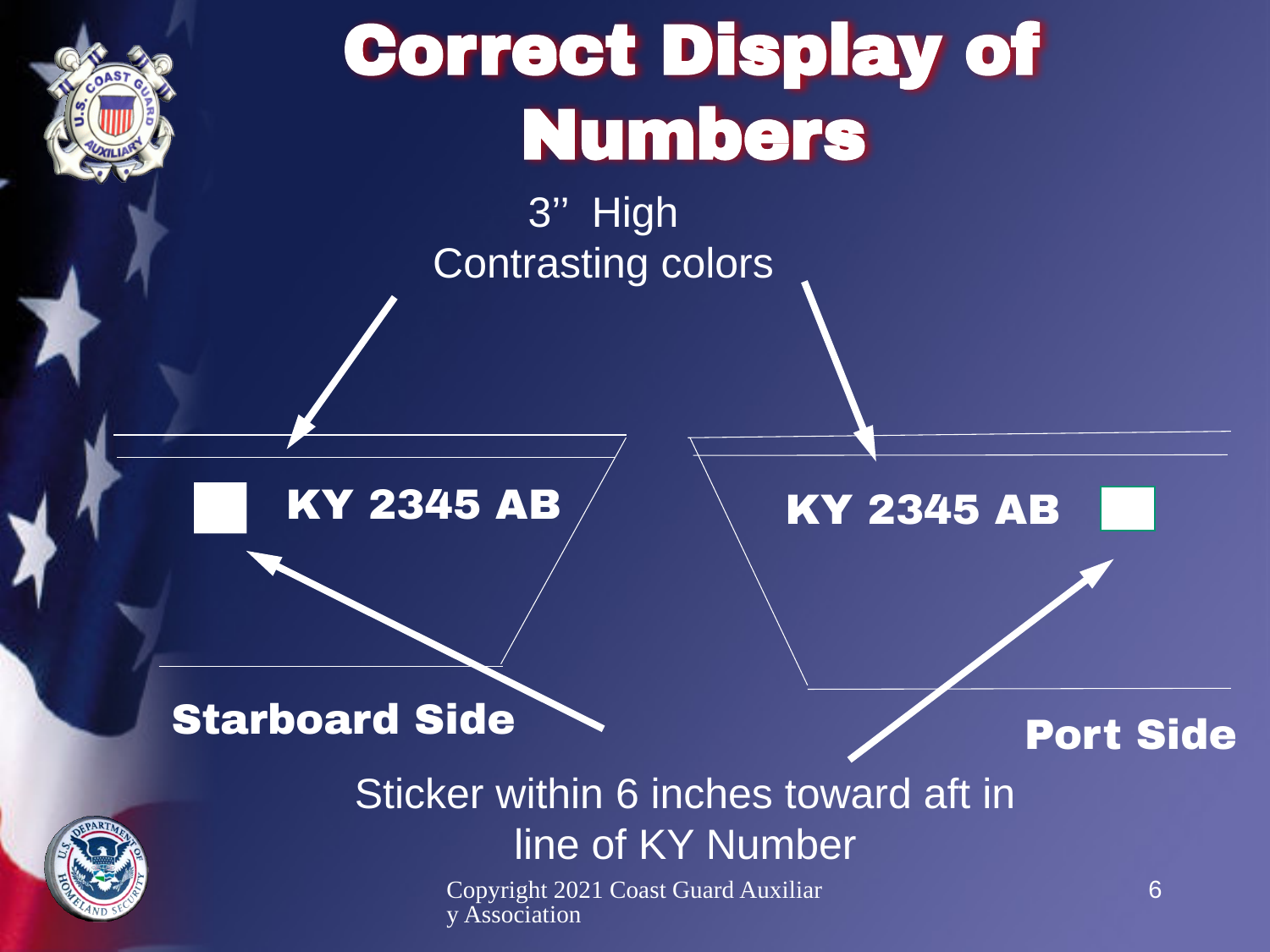

Correct Display of Numbers
3’’  High
Contrasting colors
KY 2345 AB
KY 2345 AB

Starboard Side
Port Side
Sticker within 6 inches toward aft in line of KY Number
Copyright 2021 Coast Guard Auxiliary Association
6